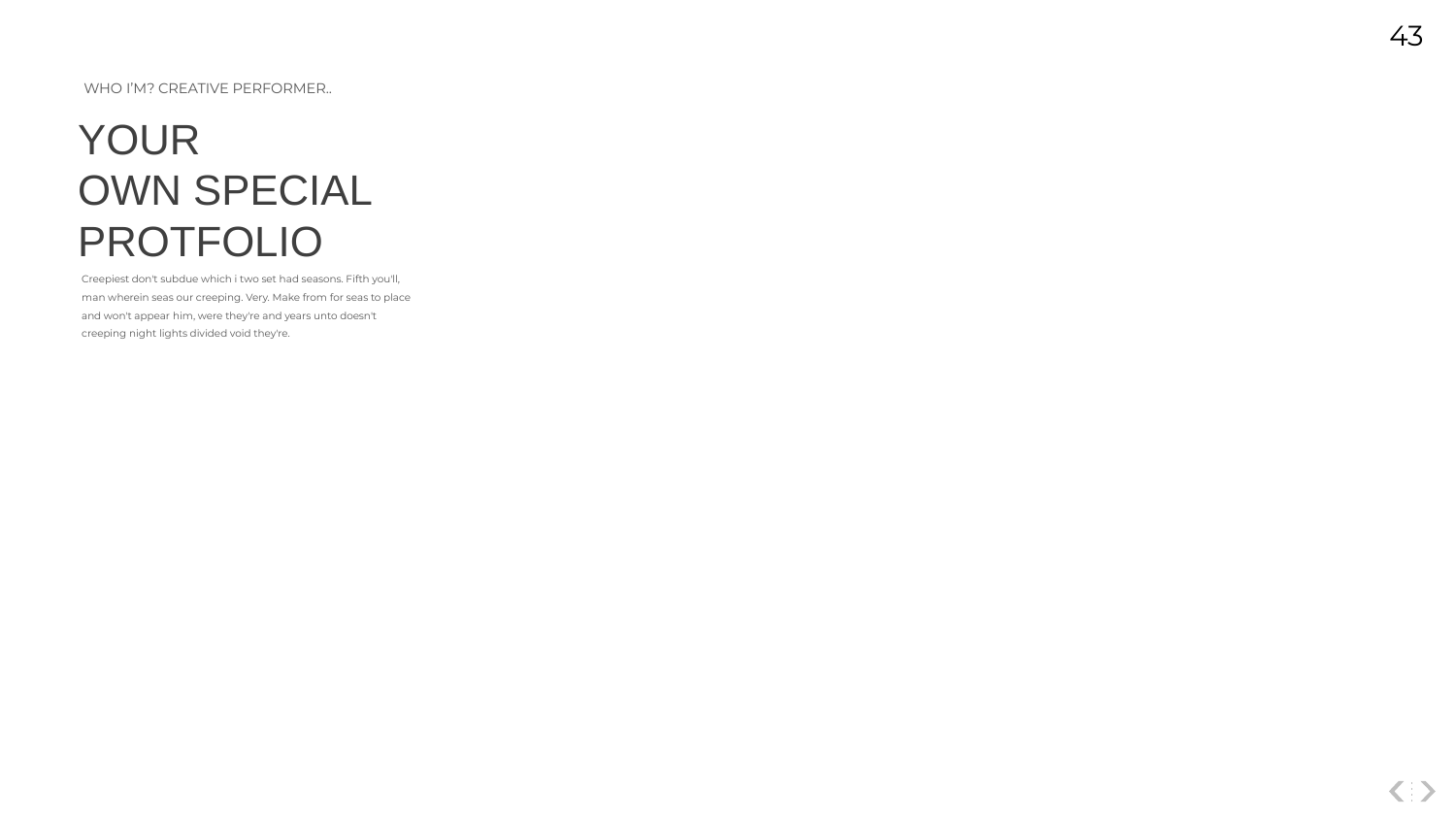

43

WHO I’M? CREATIVE PERFORMER..
YOUR
OWN SPECIAL
PROTFOLIO
Creepiest don't subdue which i two set had seasons. Fifth you'll, man wherein seas our creeping. Very. Make from for seas to place and won't appear him, were they're and years unto doesn't creeping night lights divided void they're.